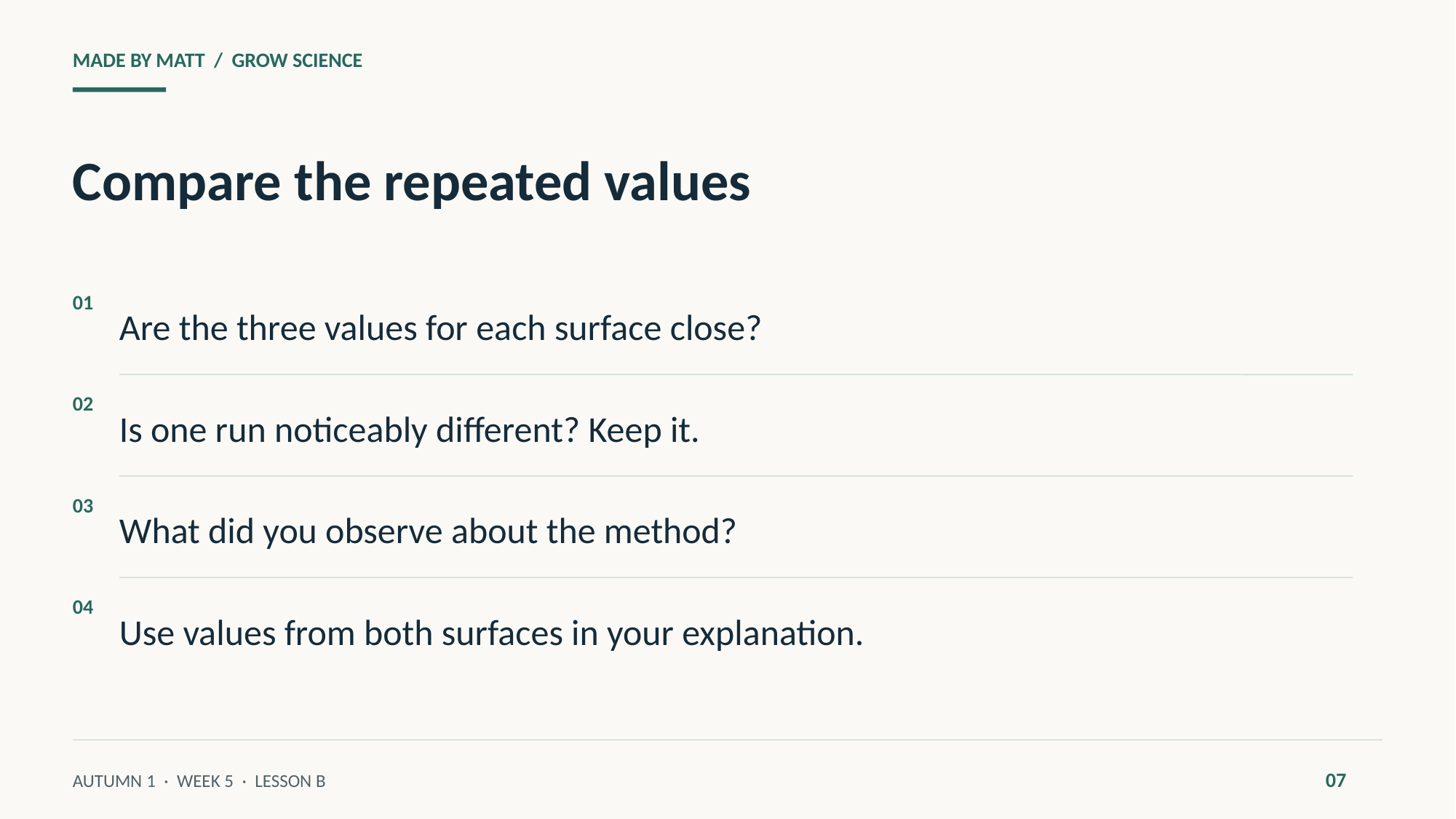

MADE BY MATT  /  GROW SCIENCE

Compare the repeated values
Are the three values for each surface close?
01

Is one run noticeably different? Keep it.
02

What did you observe about the method?
03

Use values from both surfaces in your explanation.
04

07
AUTUMN 1  ·  WEEK 5  ·  LESSON B